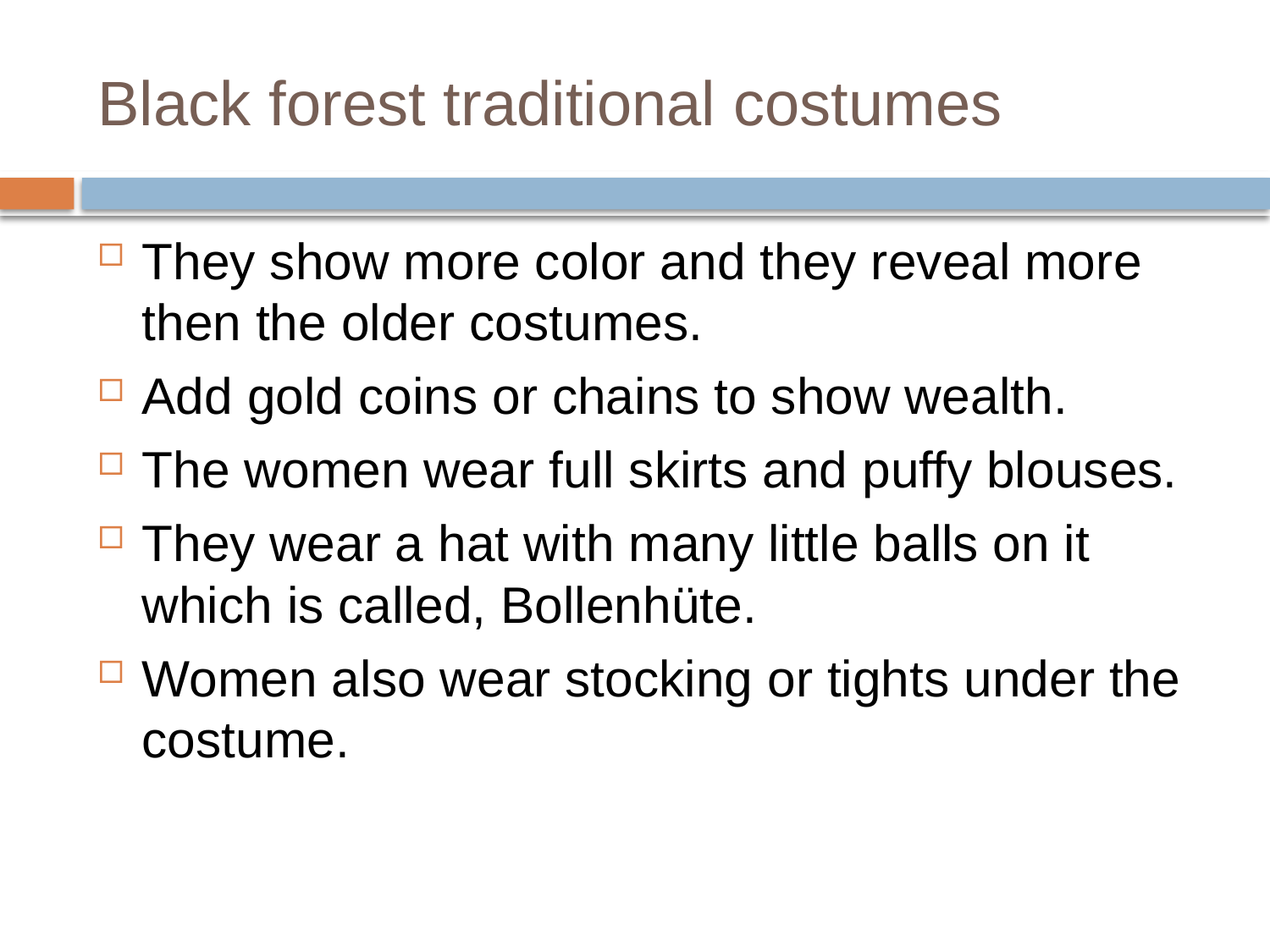

# Black forest traditional costumes
They show more color and they reveal more then the older costumes.
Add gold coins or chains to show wealth.
The women wear full skirts and puffy blouses.
They wear a hat with many little balls on it which is called, Bollenhüte.
Women also wear stocking or tights under the costume.